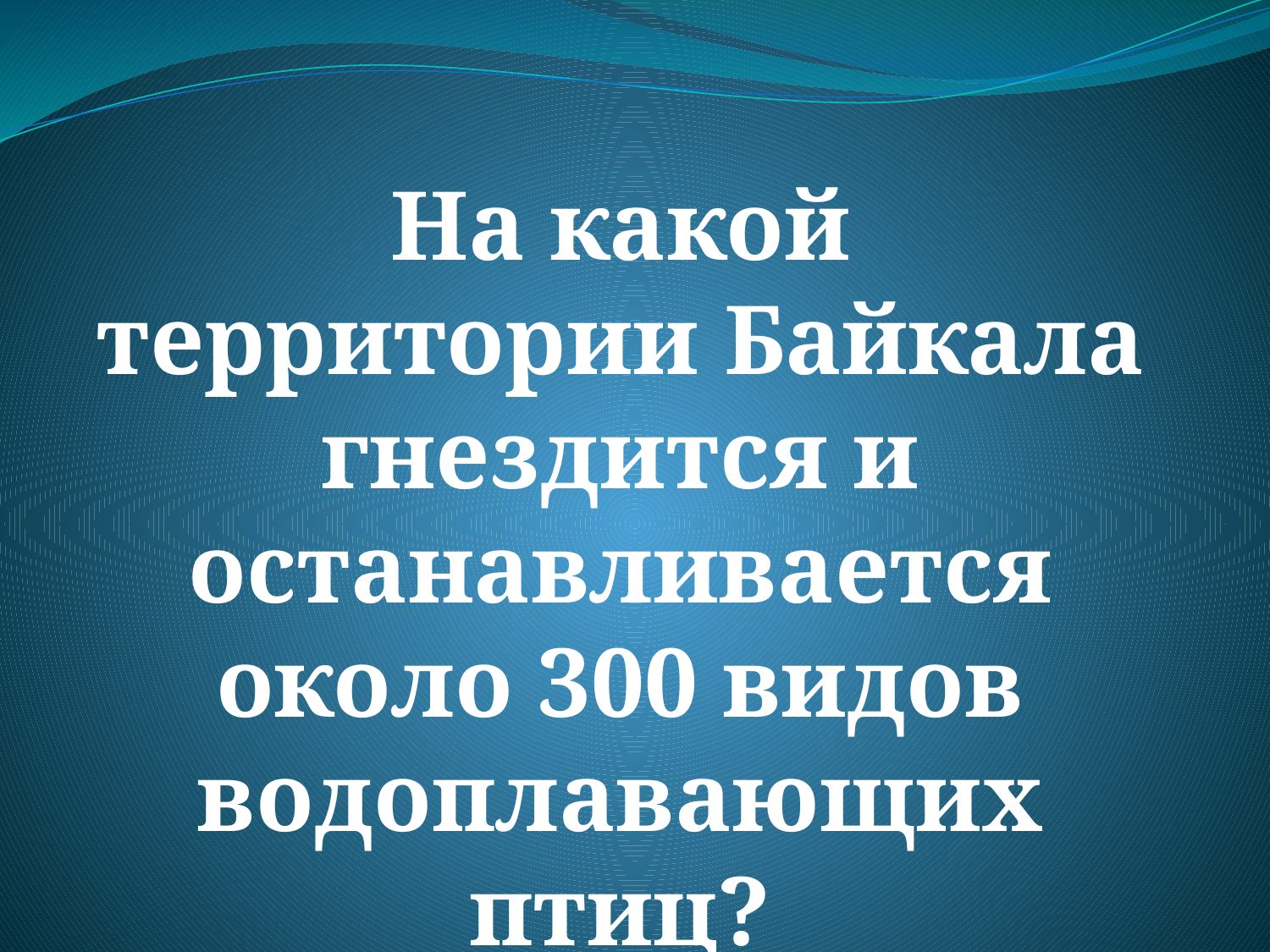

На какой территории Байкала гнездится и останавливается около 300 видов водоплавающих птиц?